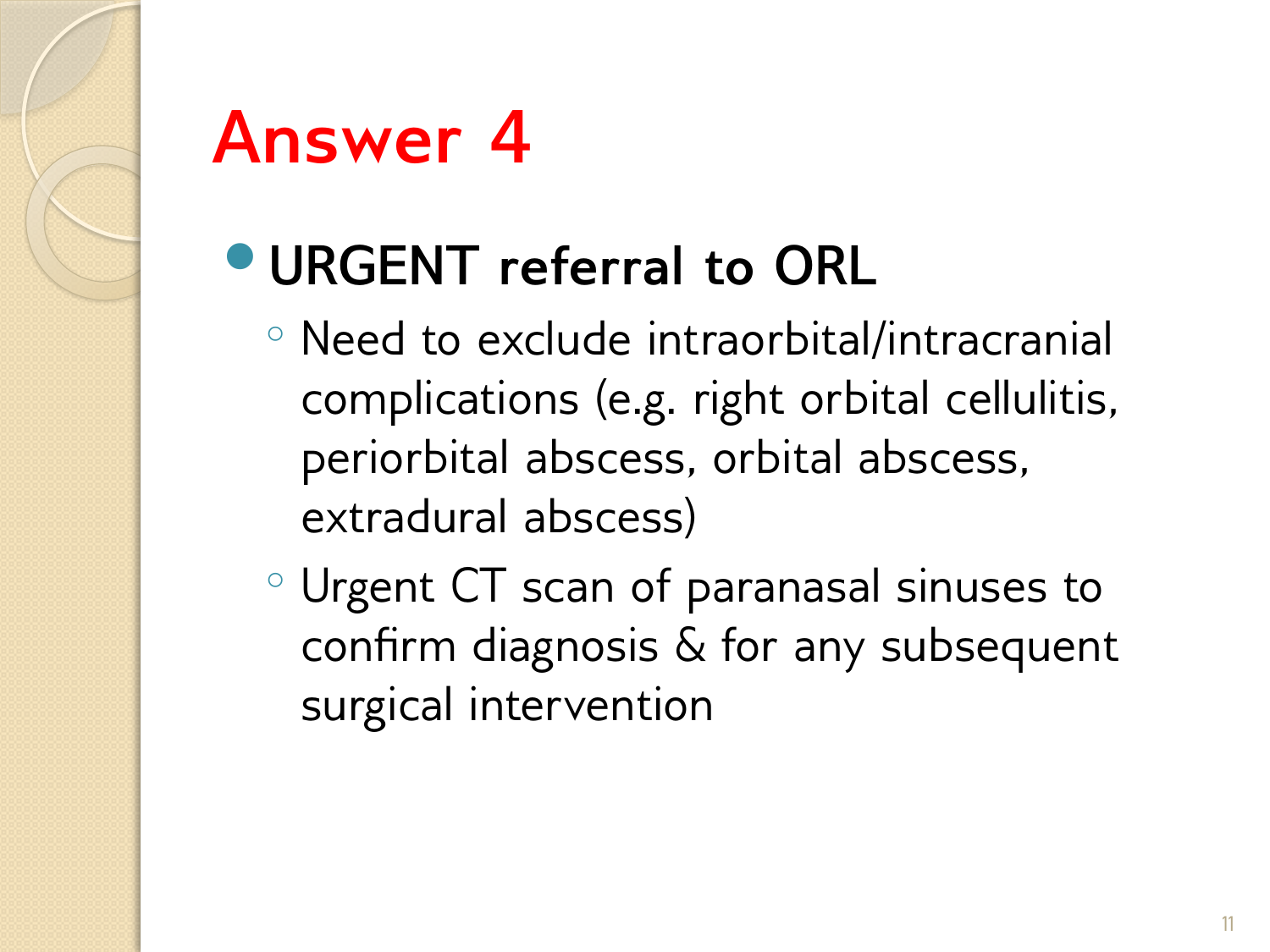

# Answer 4
URGENT referral to ORL
Need to exclude intraorbital/intracranial complications (e.g. right orbital cellulitis, periorbital abscess, orbital abscess, extradural abscess)
Urgent CT scan of paranasal sinuses to confirm diagnosis & for any subsequent surgical intervention

11